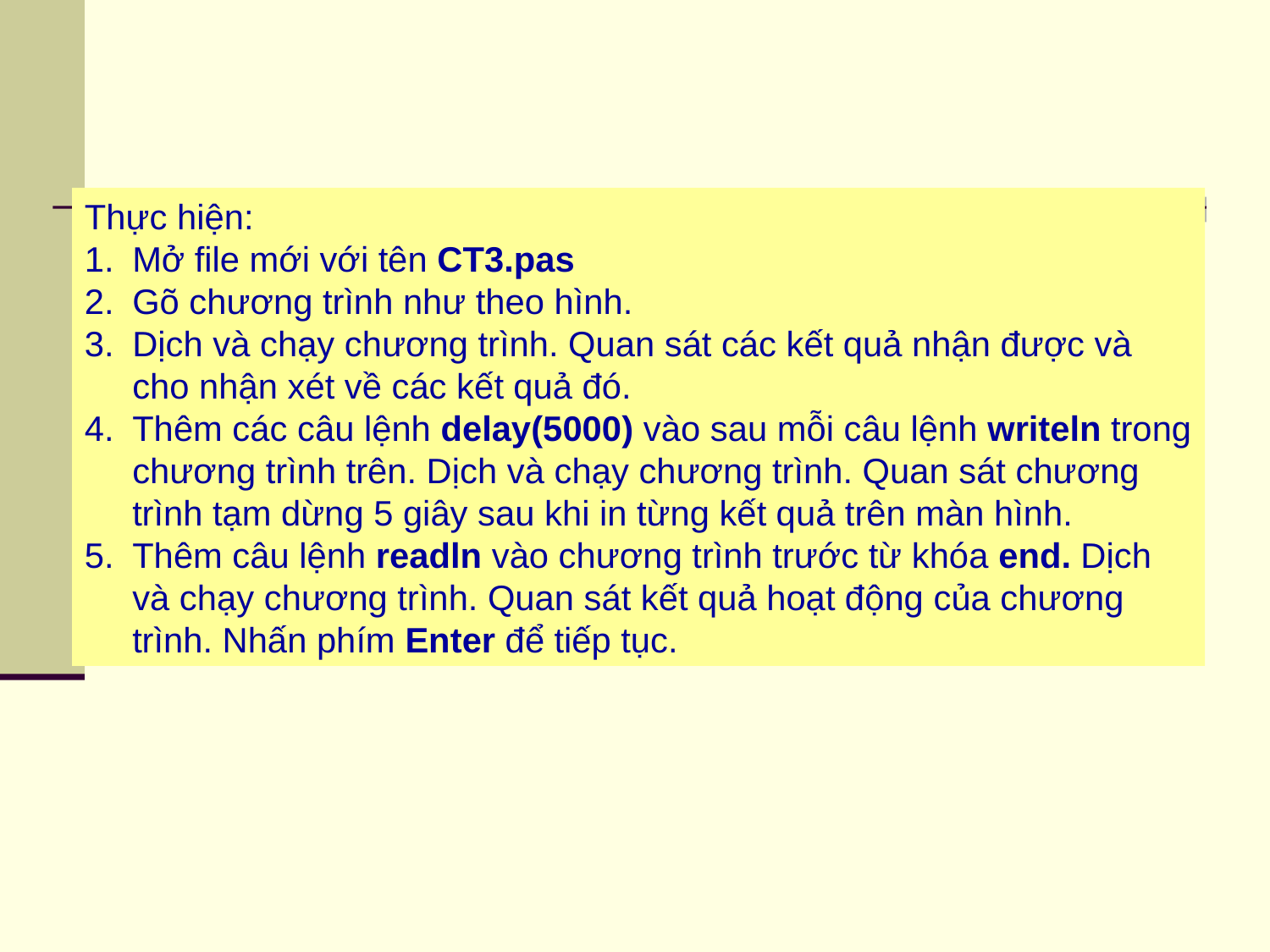

Thực hiện:
Mở file mới với tên CT3.pas
Gõ chương trình như theo hình.
Dịch và chạy chương trình. Quan sát các kết quả nhận được và cho nhận xét về các kết quả đó.
Thêm các câu lệnh delay(5000) vào sau mỗi câu lệnh writeln trong chương trình trên. Dịch và chạy chương trình. Quan sát chương trình tạm dừng 5 giây sau khi in từng kết quả trên màn hình.
Thêm câu lệnh readln vào chương trình trước từ khóa end. Dịch và chạy chương trình. Quan sát kết quả hoạt động của chương trình. Nhấn phím Enter để tiếp tục.